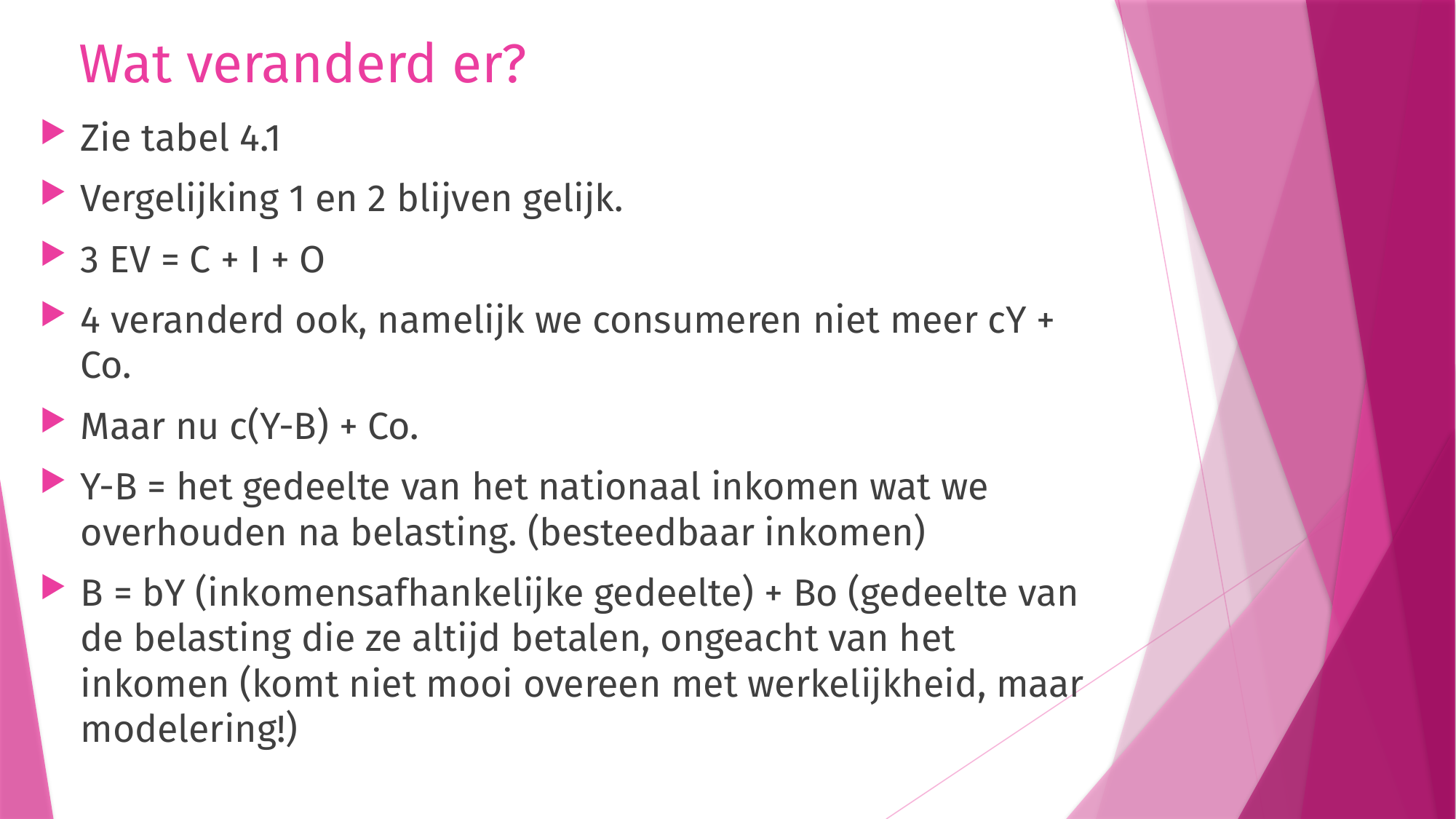

# Wat veranderd er?
Zie tabel 4.1
Vergelijking 1 en 2 blijven gelijk.
3 EV = C + I + O
4 veranderd ook, namelijk we consumeren niet meer cY + Co.
Maar nu c(Y-B) + Co.
Y-B = het gedeelte van het nationaal inkomen wat we overhouden na belasting. (besteedbaar inkomen)
B = bY (inkomensafhankelijke gedeelte) + Bo (gedeelte van de belasting die ze altijd betalen, ongeacht van het inkomen (komt niet mooi overeen met werkelijkheid, maar modelering!)